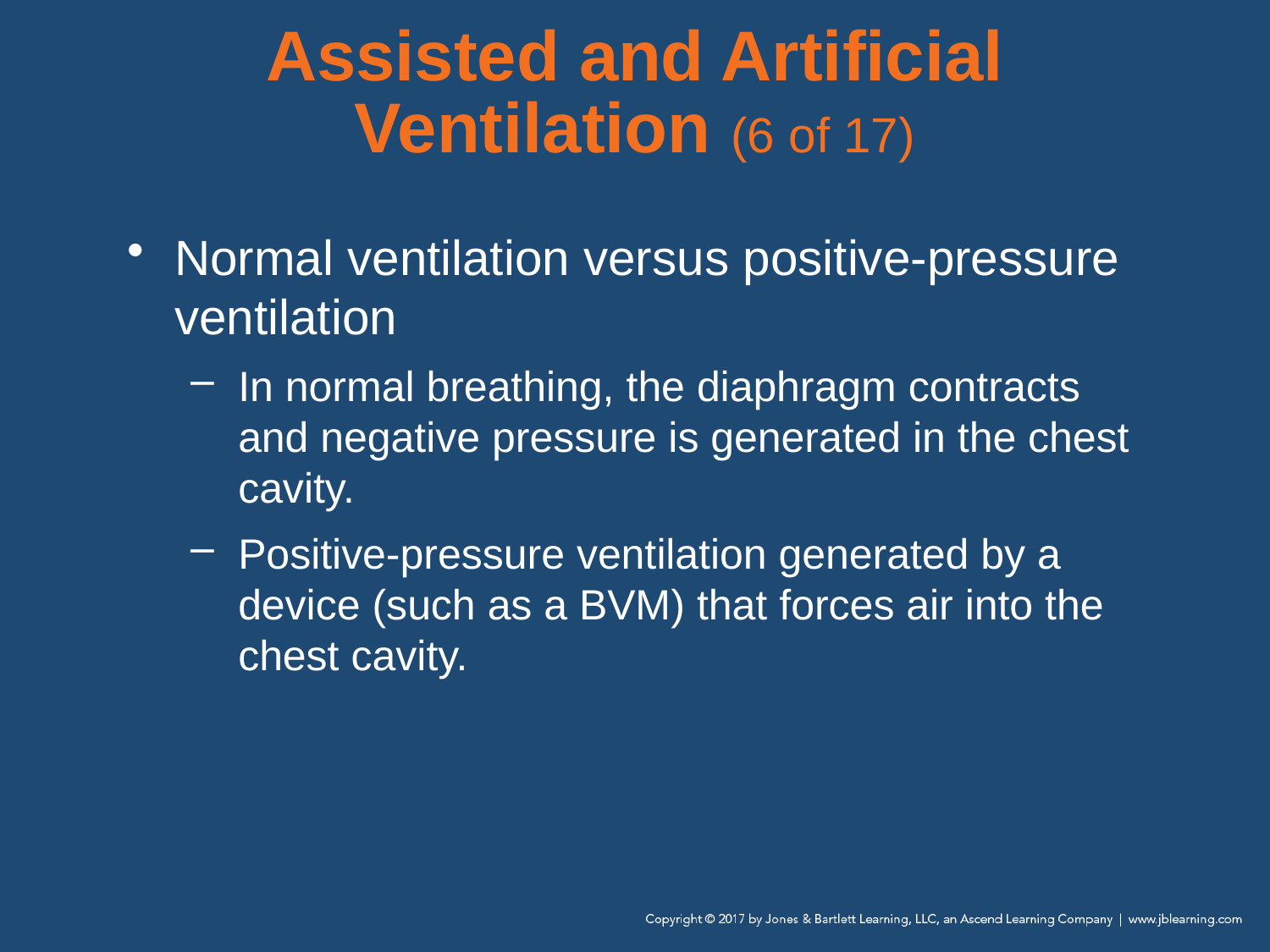

# Assisted and Artificial Ventilation (6 of 17)
Normal ventilation versus positive-pressure ventilation
In normal breathing, the diaphragm contracts and negative pressure is generated in the chest cavity.
Positive-pressure ventilation generated by a device (such as a BVM) that forces air into the chest cavity.